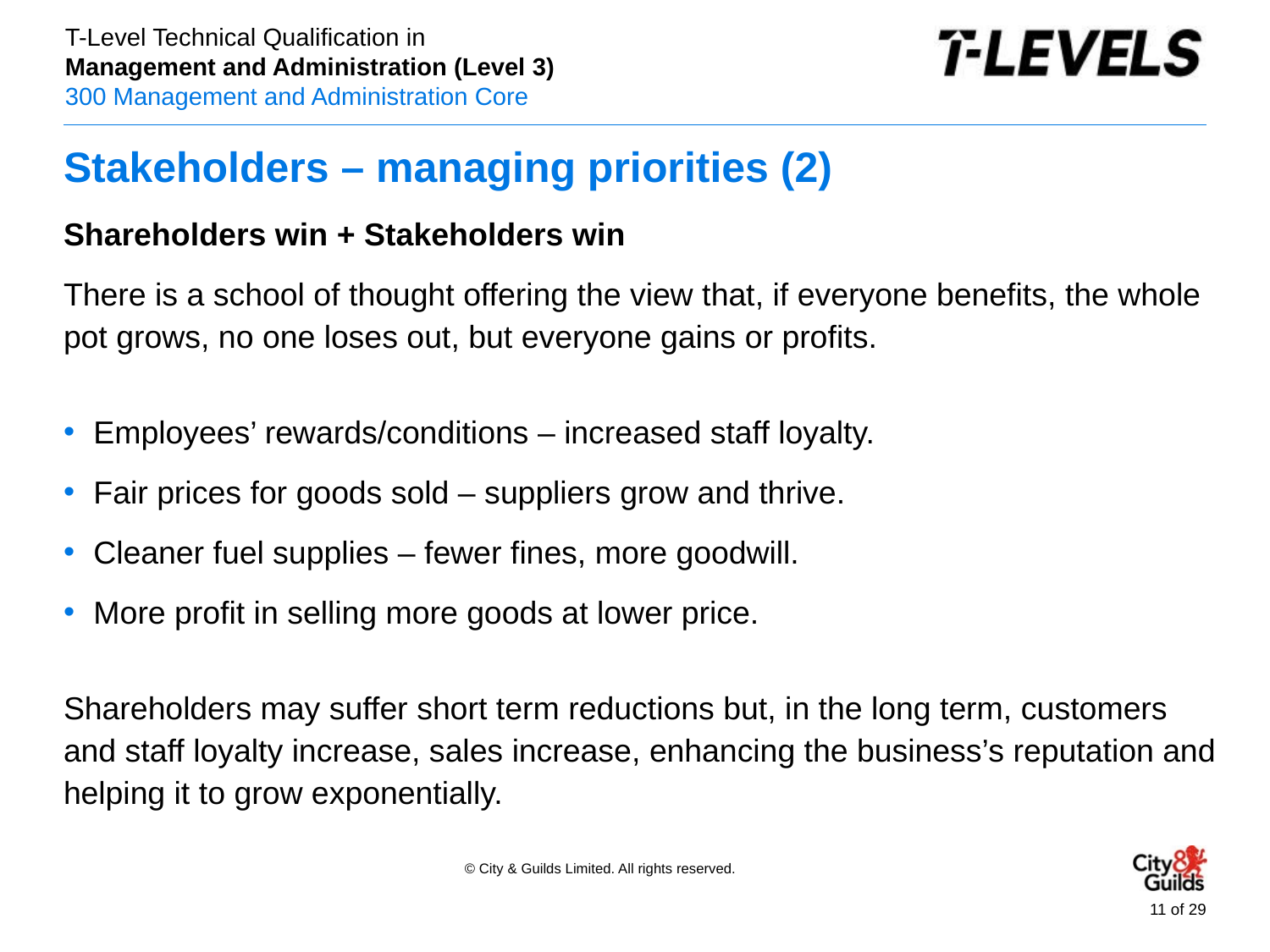

# Stakeholders – managing priorities (2)
Shareholders win + Stakeholders win
There is a school of thought offering the view that, if everyone benefits, the whole pot grows, no one loses out, but everyone gains or profits.

Employees’ rewards/conditions – increased staff loyalty.
Fair prices for goods sold – suppliers grow and thrive.
Cleaner fuel supplies – fewer fines, more goodwill.
More profit in selling more goods at lower price.

Shareholders may suffer short term reductions but, in the long term, customers and staff loyalty increase, sales increase, enhancing the business’s reputation and helping it to grow exponentially.